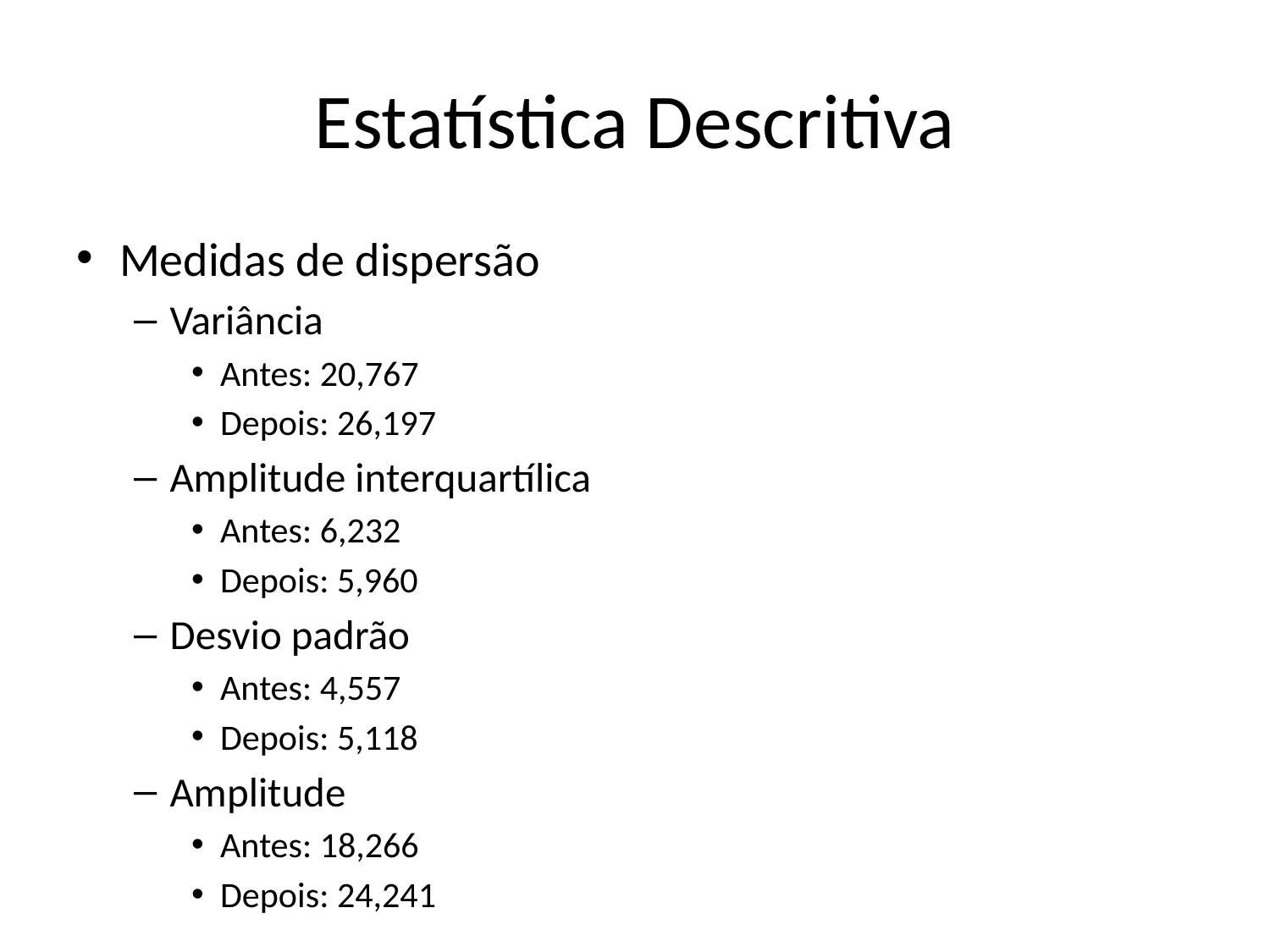

# Estatística Descritiva
Medidas de dispersão
Variância
Antes: 20,767
Depois: 26,197
Amplitude interquartílica
Antes: 6,232
Depois: 5,960
Desvio padrão
Antes: 4,557
Depois: 5,118
Amplitude
Antes: 18,266
Depois: 24,241